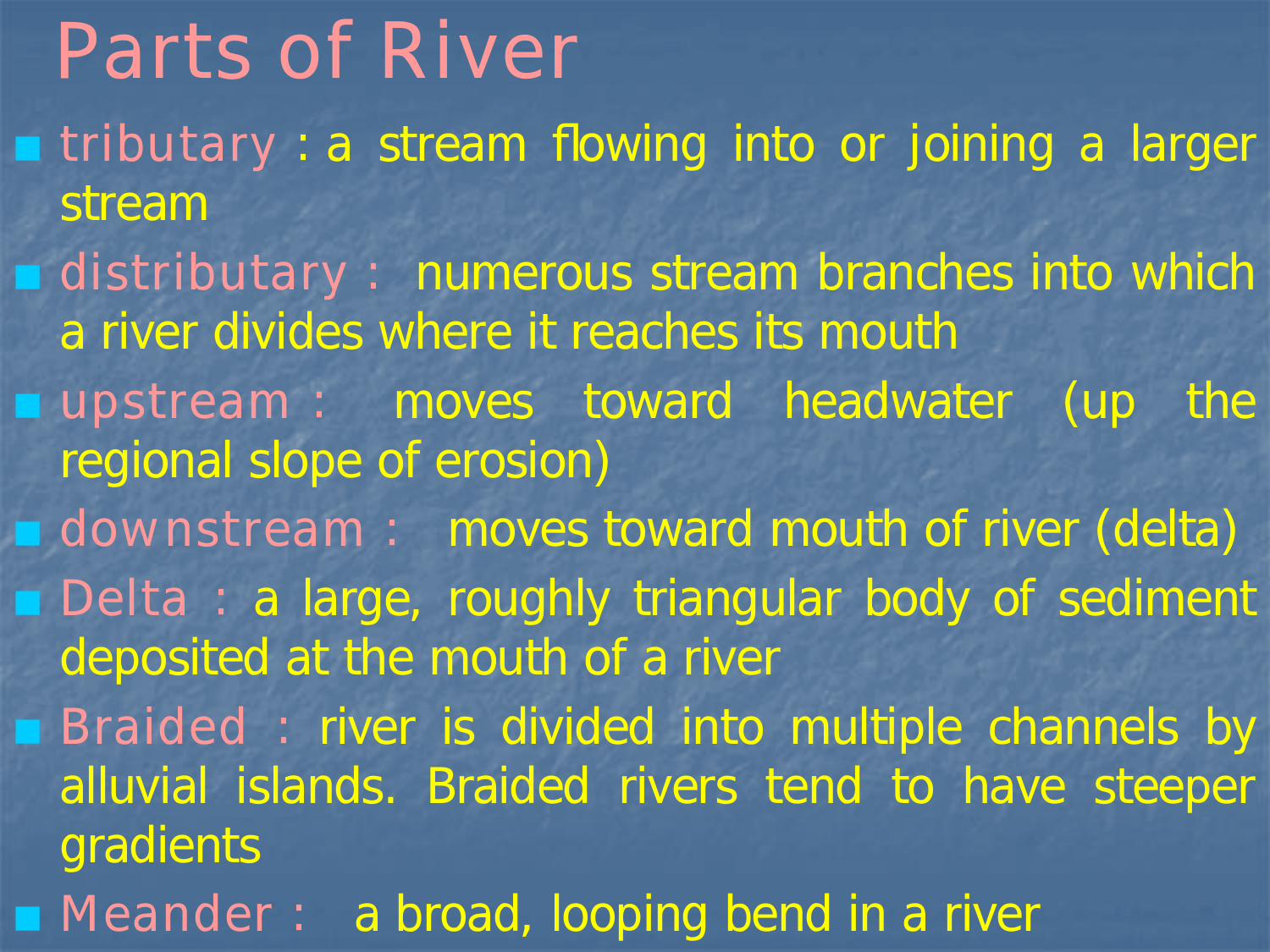

Parts of River
tributary : a stream flowing into or joining a larger stream
distributary :  numerous stream branches into which a river divides where it reaches its mouth
upstream :  moves toward headwater (up the regional slope of erosion)
downstream :   moves toward mouth of river (delta)
Delta : a large, roughly triangular body of sediment deposited at the mouth of a river
Braided : river is divided into multiple channels by alluvial islands. Braided rivers tend to have steeper gradients
Meander :   a broad, looping bend in a river